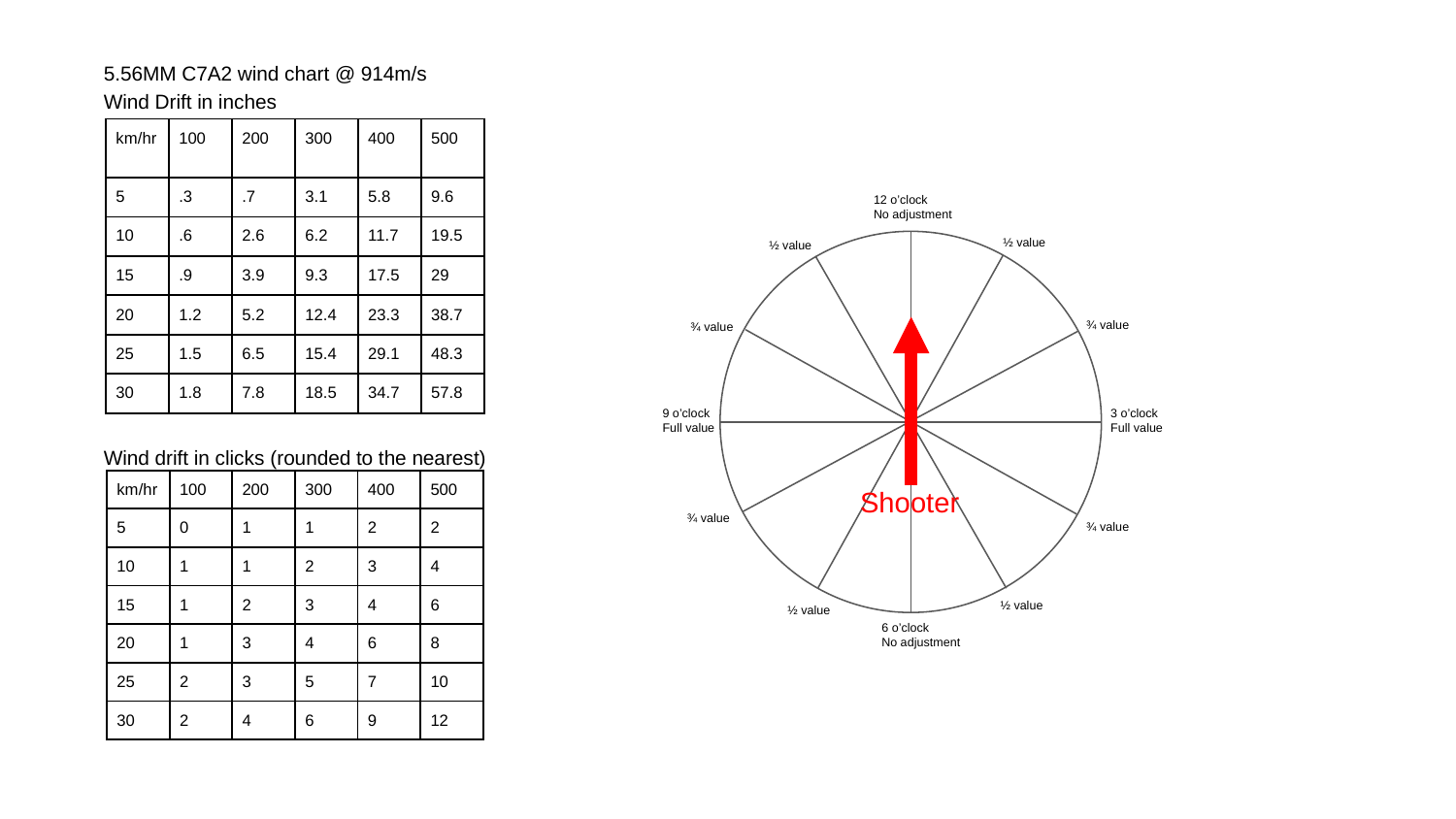

5.56MM C7A2 wind chart @ 914m/s
Wind Drift in inches

Wind drift in clicks (rounded to the nearest)
| km/hr | 100 | 200 | 300 | 400 | 500 |
| --- | --- | --- | --- | --- | --- |
| 5 | .3 | .7 | 3.1 | 5.8 | 9.6 |
| 10 | .6 | 2.6 | 6.2 | 11.7 | 19.5 |
| 15 | .9 | 3.9 | 9.3 | 17.5 | 29 |
| 20 | 1.2 | 5.2 | 12.4 | 23.3 | 38.7 |
| 25 | 1.5 | 6.5 | 15.4 | 29.1 | 48.3 |
| 30 | 1.8 | 7.8 | 18.5 | 34.7 | 57.8 |
12 o’clock
No adjustment
½ value
½ value

¾ value
¾ value
9 o’clock
Full value
3 o’clock
Full value
Shooter
¾ value
¾ value
½ value
½ value
6 o’clock
No adjustment
| km/hr | 100 | 200 | 300 | 400 | 500 |
| --- | --- | --- | --- | --- | --- |
| 5 | 0 | 1 | 1 | 2 | 2 |
| 10 | 1 | 1 | 2 | 3 | 4 |
| 15 | 1 | 2 | 3 | 4 | 6 |
| 20 | 1 | 3 | 4 | 6 | 8 |
| 25 | 2 | 3 | 5 | 7 | 10 |
| 30 | 2 | 4 | 6 | 9 | 12 |